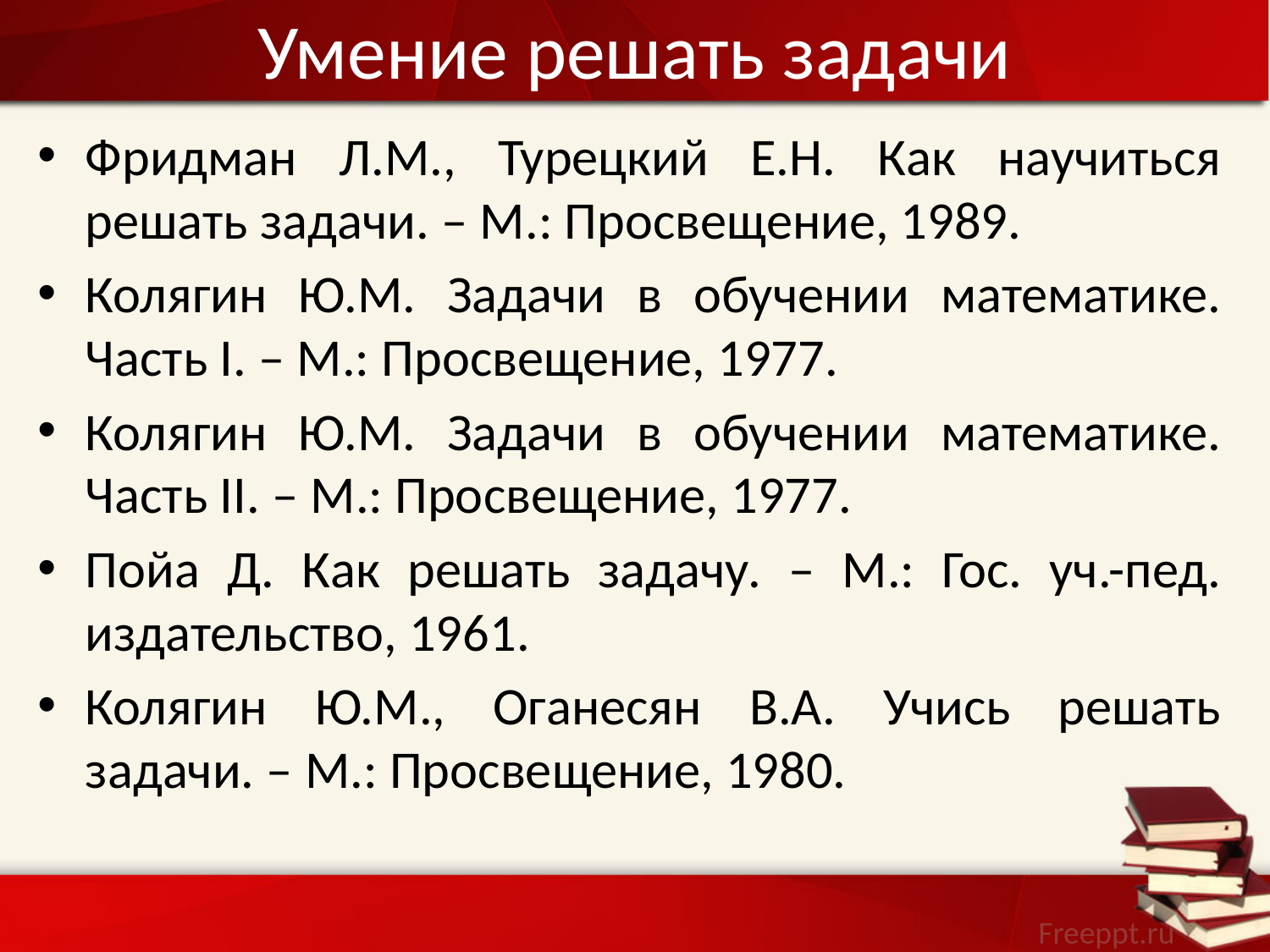

# Умение решать задачи
Фридман Л.М., Турецкий Е.Н. Как научиться решать задачи. – М.: Просвещение, 1989.
Колягин Ю.М. Задачи в обучении математике. Часть I. – М.: Просвещение, 1977.
Колягин Ю.М. Задачи в обучении математике. Часть II. – М.: Просвещение, 1977.
Пойа Д. Как решать задачу. – М.: Гос. уч.-пед. издательство, 1961.
Колягин Ю.М., Оганесян В.А. Учись решать задачи. – М.: Просвещение, 1980.